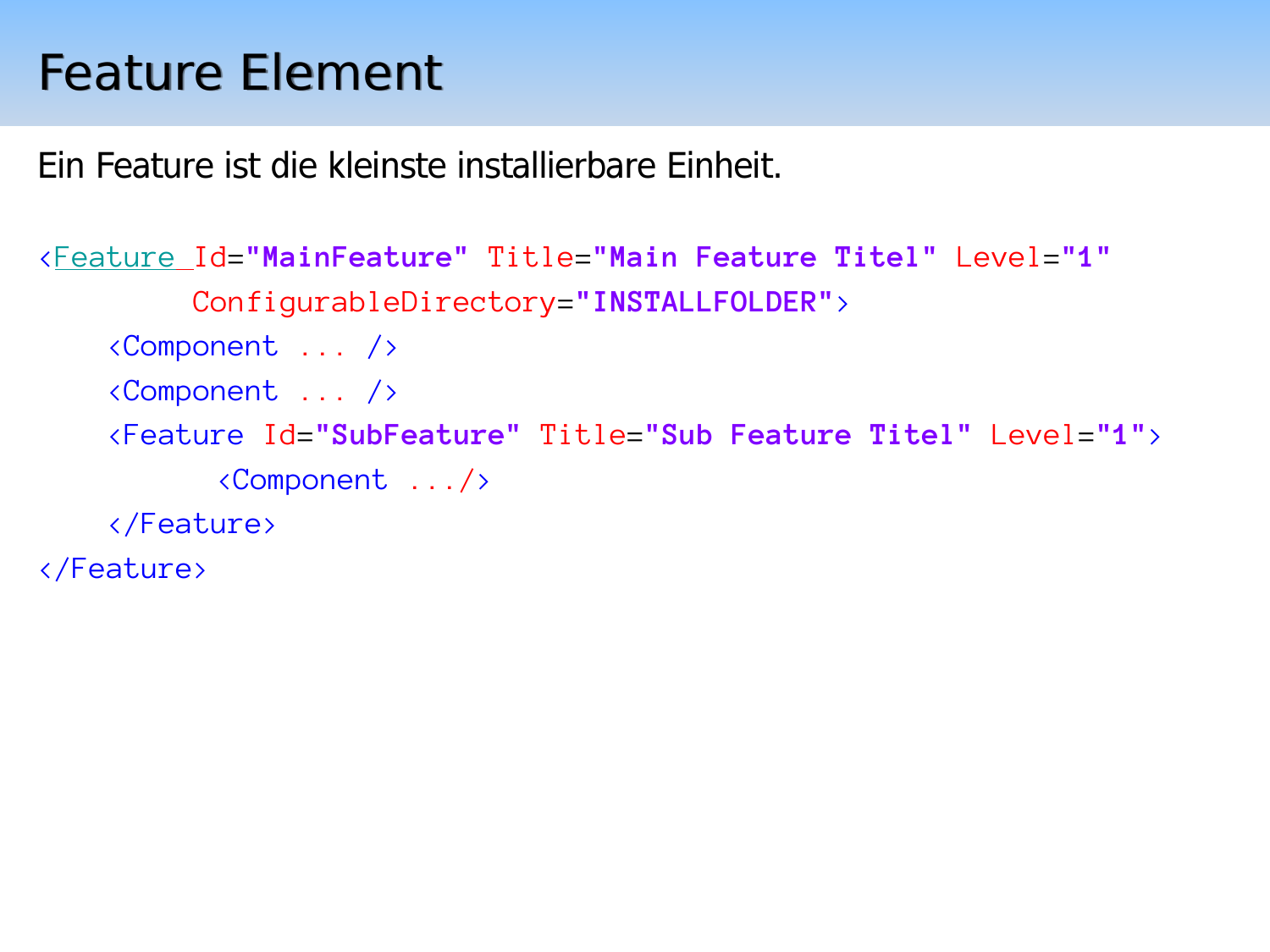

# Feature Element
Ein Feature ist die kleinste installierbare Einheit.

<Feature Id="MainFeature" Title="Main Feature Titel" Level="1"
         ConfigurableDirectory="INSTALLFOLDER">
    <Component ... />
    <Component ... />
    <Feature Id="SubFeature" Title="Sub Feature Titel" Level="1">
	   <Component .../>
    </Feature>
</Feature>